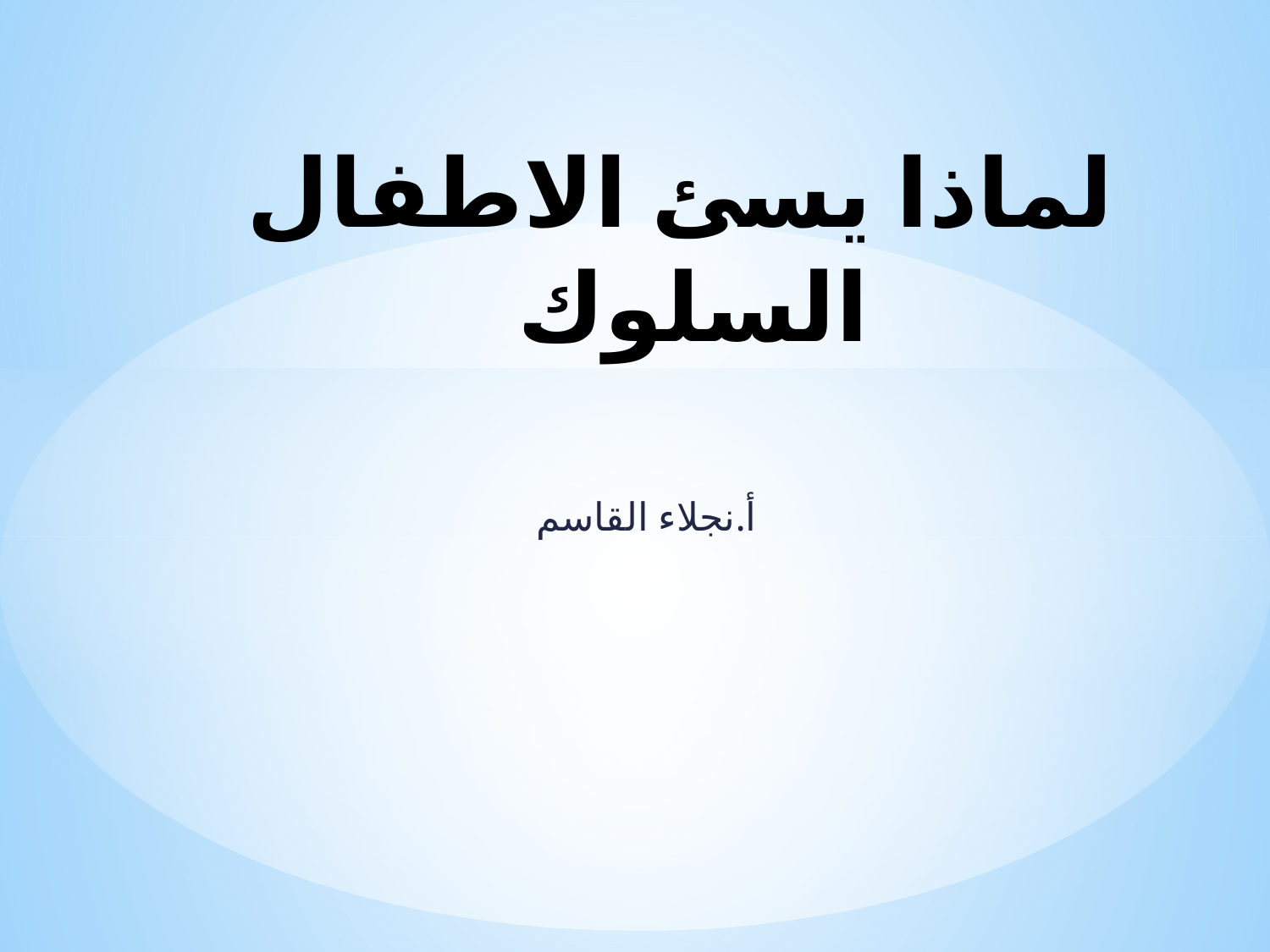

# لماذا يسئ الاطفال السلوك
أ.نجلاء القاسم